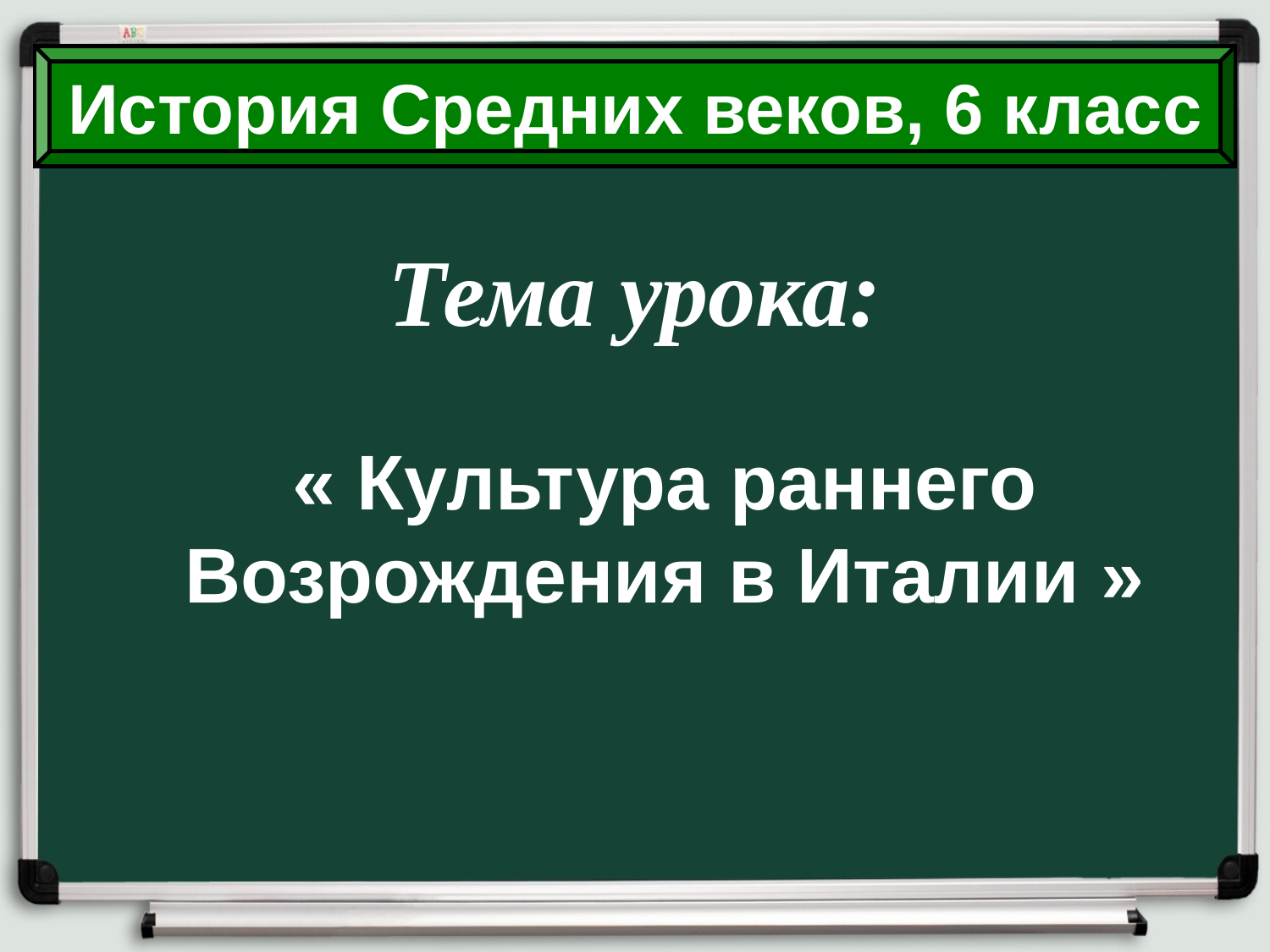

История Средних веков, 6 класс
# Тема урока:
« Культура раннего Возрождения в Италии »